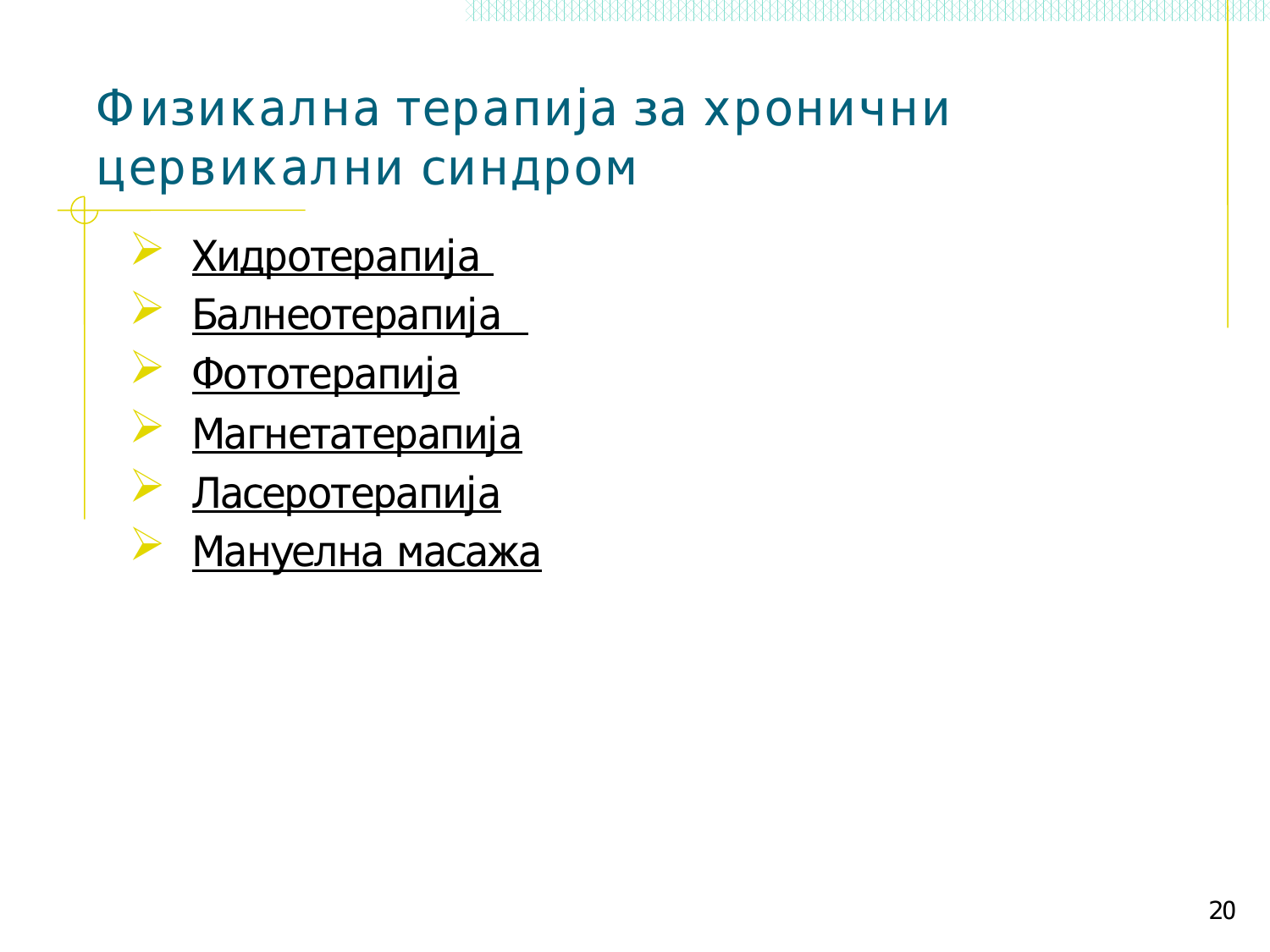

# Физикална терапија за хронични цервикални синдром
Хидротерапија
Балнеотерапија
Фототерапија
Магнетатерапија
Ласеротерапија
Мануелна масажа

20